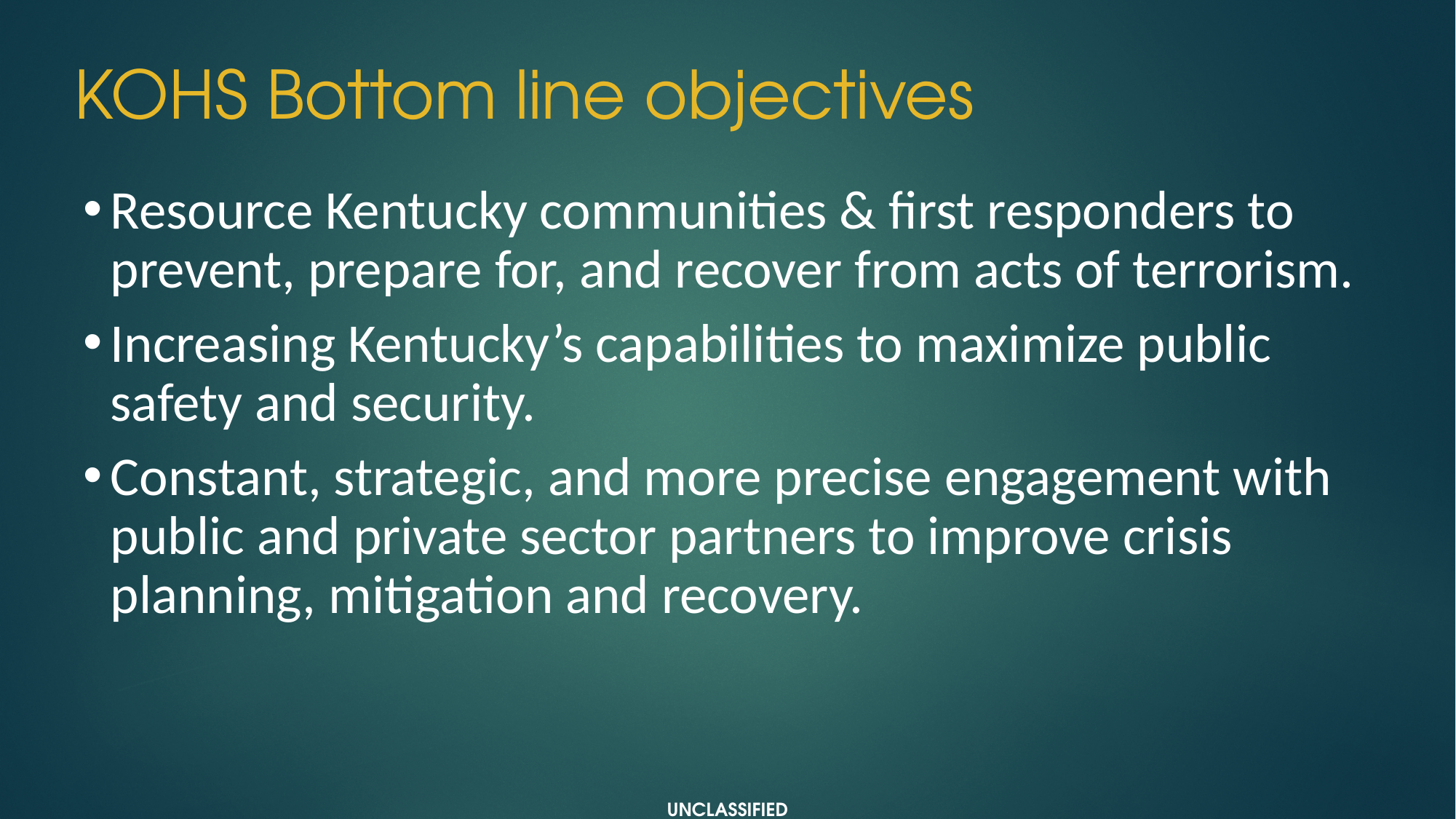

KOHS Bottom line objectives
Resource Kentucky communities & first responders to prevent, prepare for, and recover from acts of terrorism.
Increasing Kentucky’s capabilities to maximize public safety and security.
Constant, strategic, and more precise engagement with public and private sector partners to improve crisis planning, mitigation and recovery.

UNCLASSIFIED